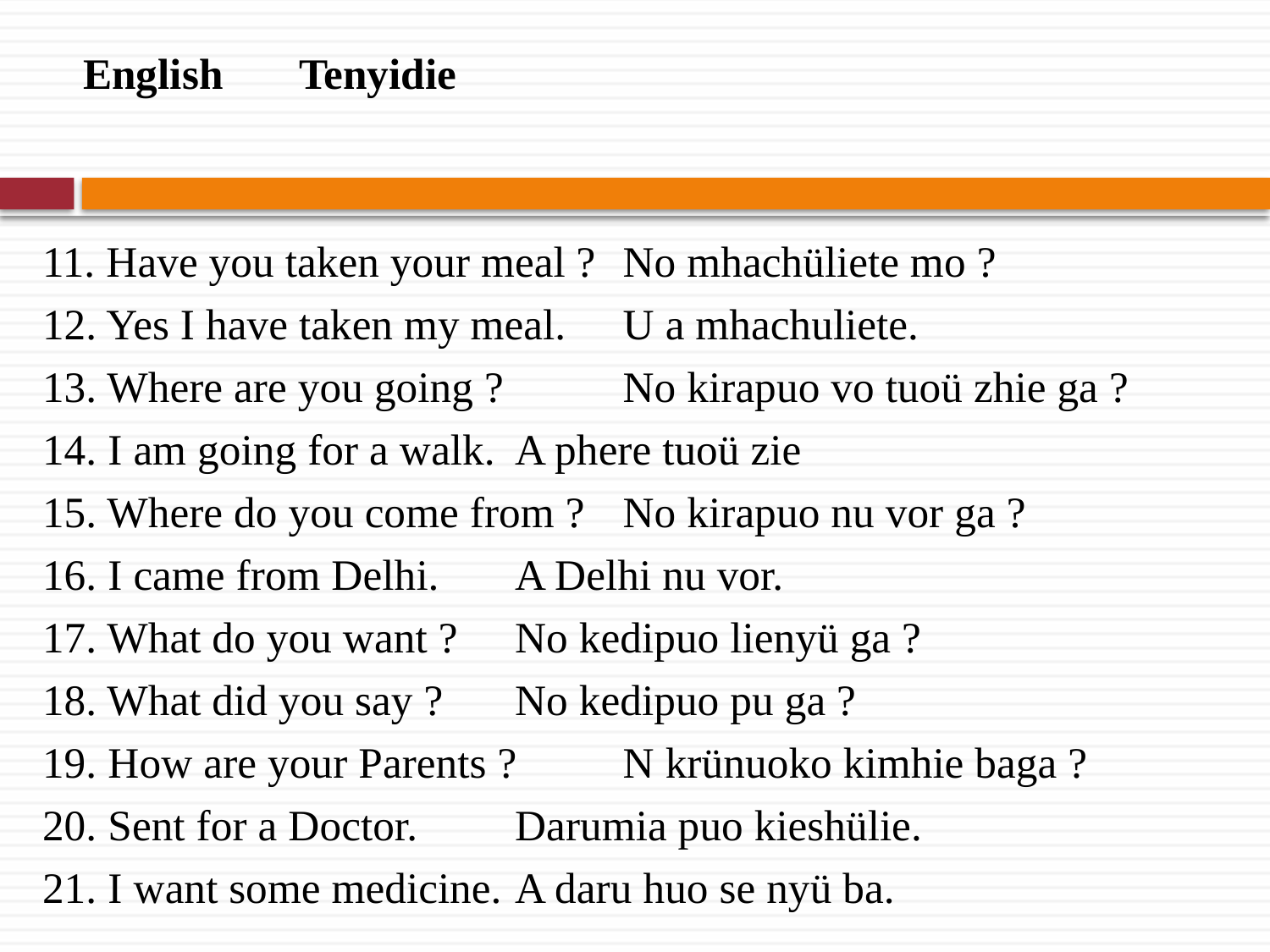

English				Tenyidie

11. Have you taken your meal ? 	No mhachüliete mo ?
12. Yes I have taken my meal.  	U a mhachuliete.
13. Where are you going ? 	No kirapuo vo tuoü zhie ga ?
14. I am going for a walk.		A phere tuoü zie
15. Where do you come from ? 	No kirapuo nu vor ga ?
16. I came from Delhi.		A Delhi nu vor.
17. What do you want ?		No kedipuo lienyü ga ?
18. What did you say ? 		No kedipuo pu ga ?
19. How are your Parents ?	N krünuoko kimhie baga ?
20. Sent for a Doctor.		Darumia puo kieshülie.
21. I want some medicine.		A daru huo se nyü ba.